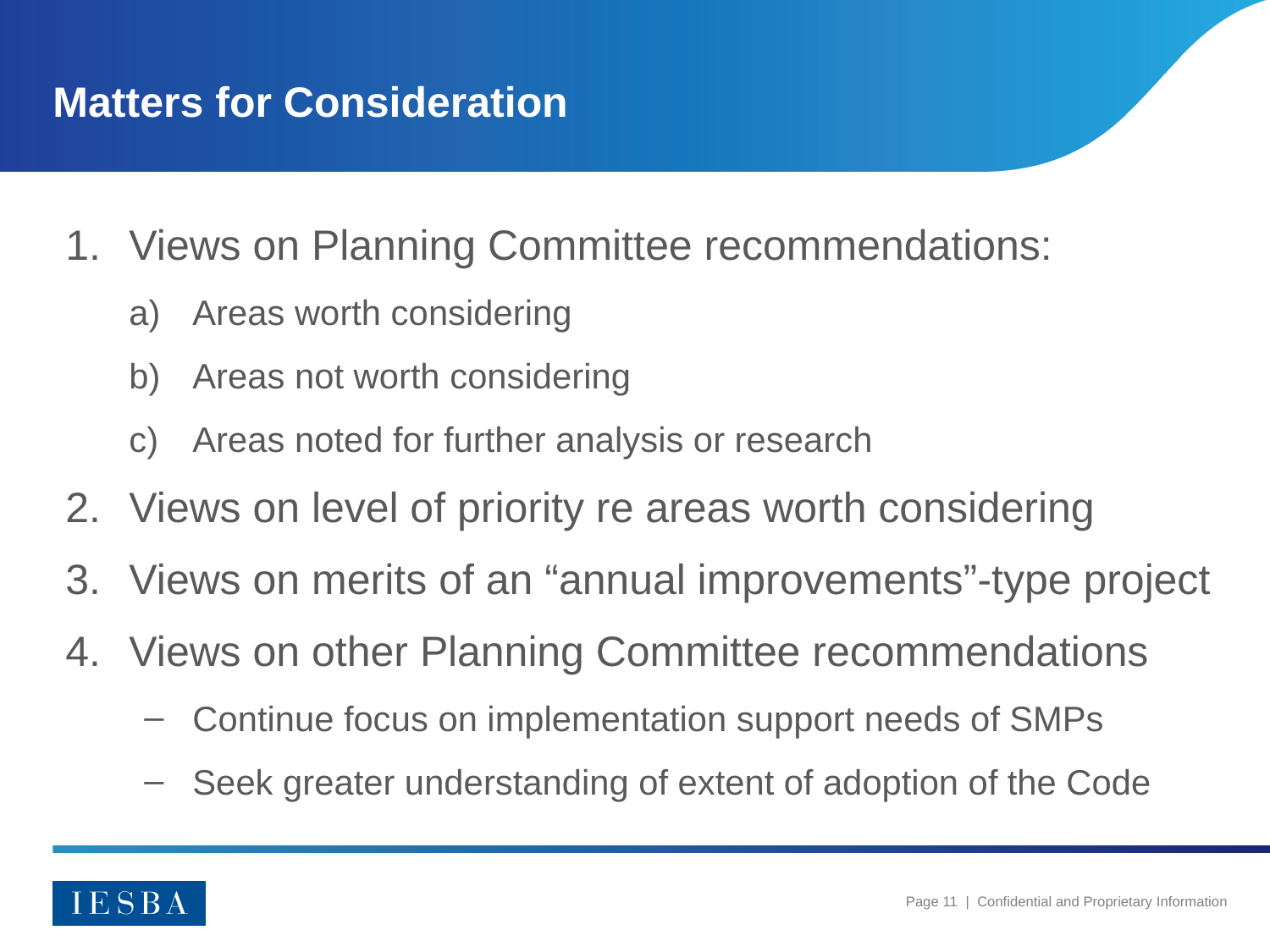

# Matters for Consideration
Views on Planning Committee recommendations:
Areas worth considering
Areas not worth considering
Areas noted for further analysis or research
Views on level of priority re areas worth considering
Views on merits of an “annual improvements”-type project
Views on other Planning Committee recommendations
Continue focus on implementation support needs of SMPs
Seek greater understanding of extent of adoption of the Code